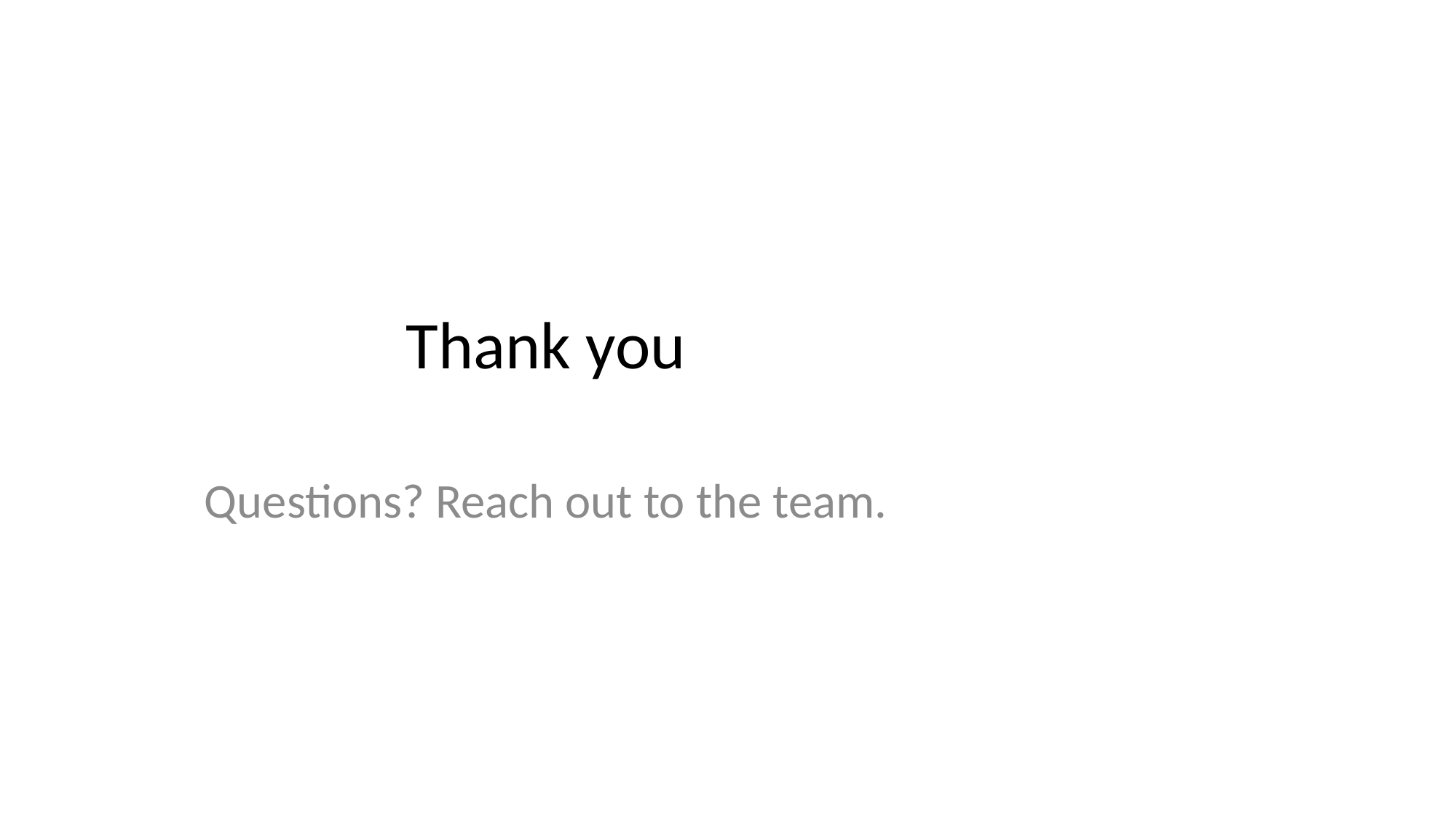

# Thank you
Questions? Reach out to the team.